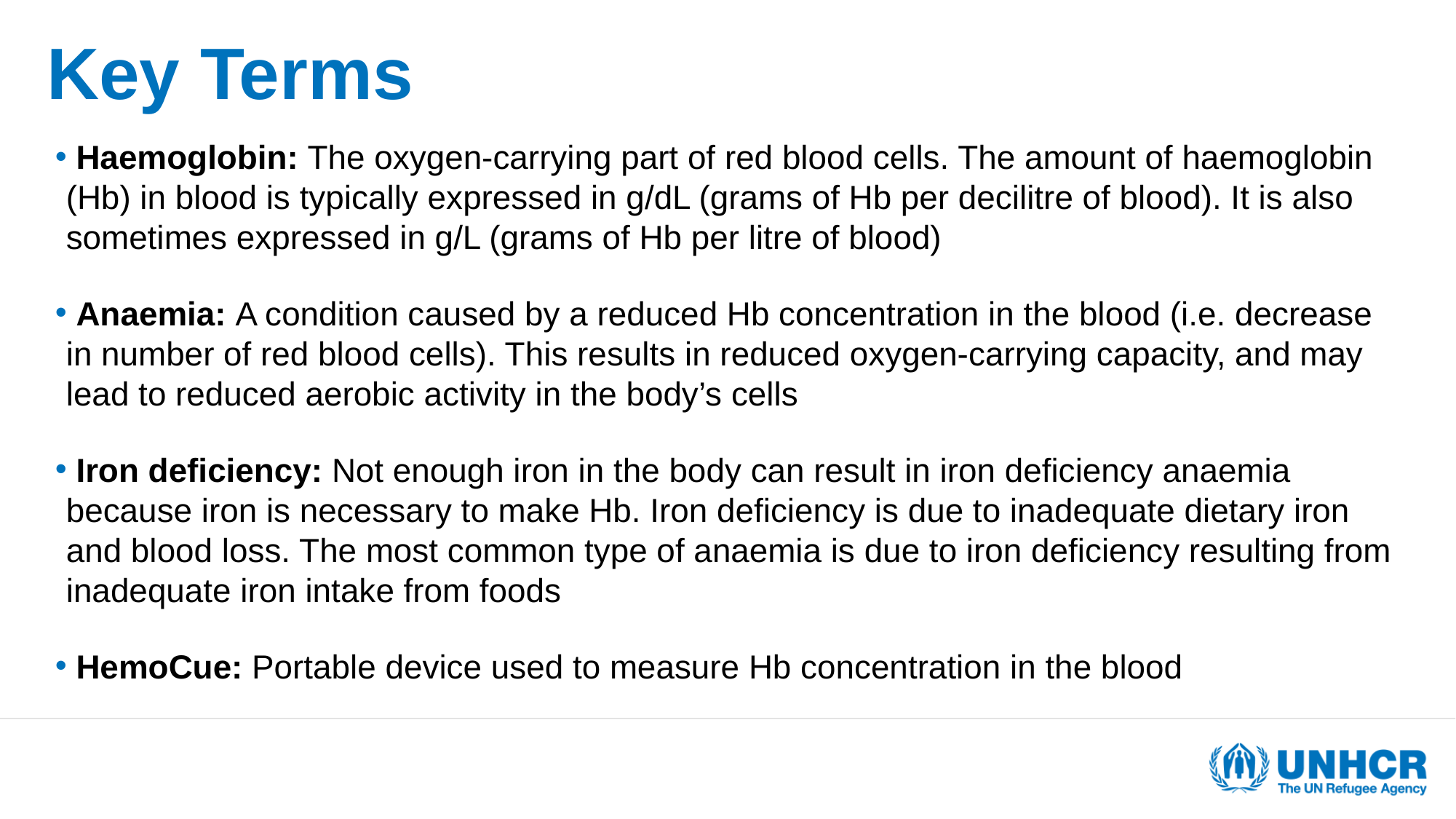

# Key Terms
 Haemoglobin: The oxygen-carrying part of red blood cells. The amount of haemoglobin (Hb) in blood is typically expressed in g/dL (grams of Hb per decilitre of blood). It is also sometimes expressed in g/L (grams of Hb per litre of blood)

 Anaemia: A condition caused by a reduced Hb concentration in the blood (i.e. decrease in number of red blood cells). This results in reduced oxygen-carrying capacity, and may lead to reduced aerobic activity in the body’s cells

 Iron deficiency: Not enough iron in the body can result in iron deficiency anaemia because iron is necessary to make Hb. Iron deficiency is due to inadequate dietary iron and blood loss. The most common type of anaemia is due to iron deficiency resulting from inadequate iron intake from foods

 HemoCue: Portable device used to measure Hb concentration in the blood